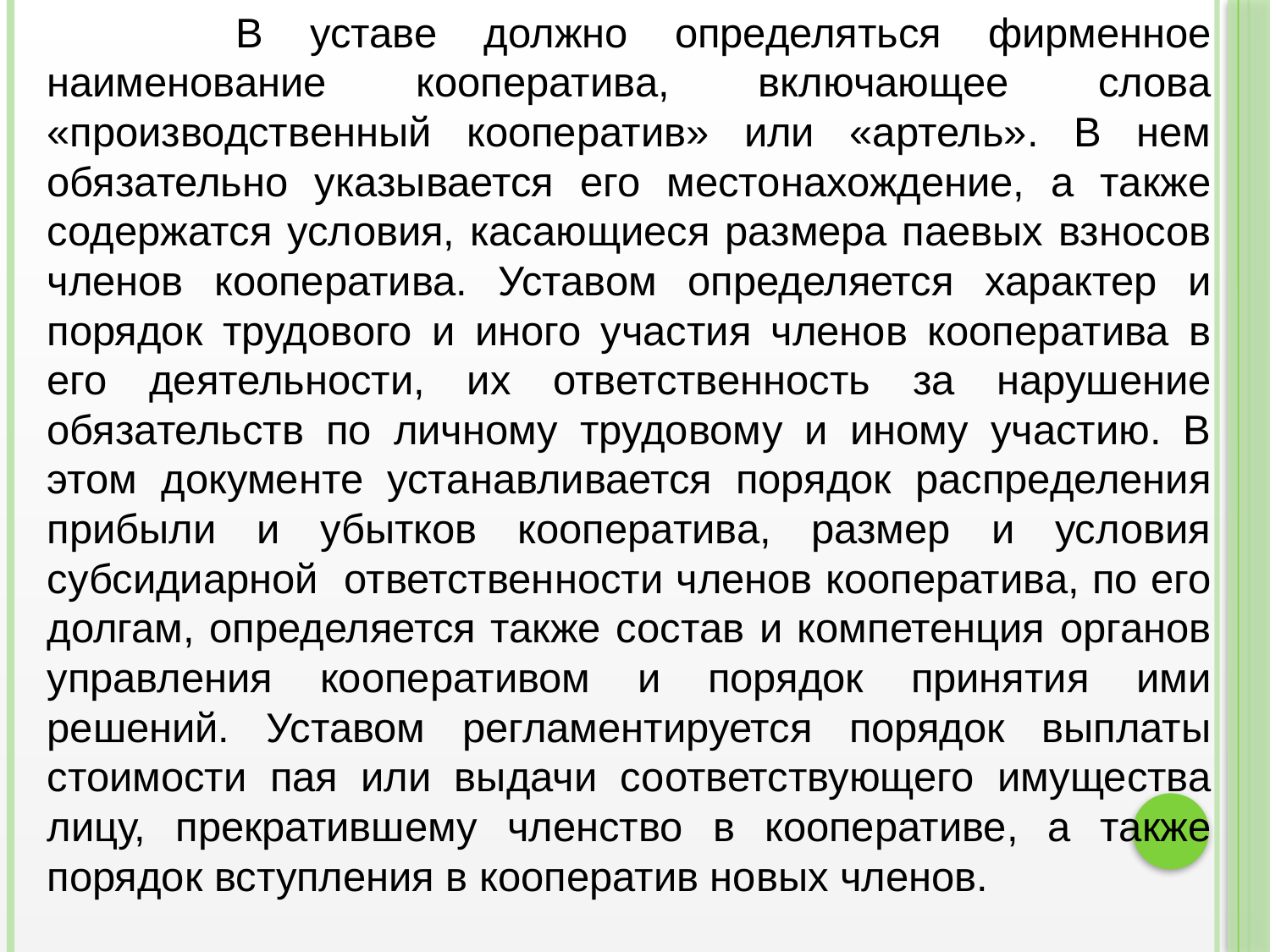

В уставе должно определяться фирменное наименование кооператива, включающее слова «производственный кооператив» или «артель». В нем обязательно указывается его местонахождение, а также содержатся условия, касающиеся размера паевых взносов членов кооператива. Уставом определяется характер и порядок трудового и иного участия членов кооператива в его деятельности, их ответственность за нарушение обязательств по личному трудовому и иному участию. В этом документе устанавливается порядок распределения прибыли и убытков кооператива, размер и условия субсидиарной  ответственности членов кооператива, по его долгам, определяется также состав и компетенция органов управления кооперативом и порядок принятия ими решений. Уставом регламентируется порядок выплаты стоимости пая или выдачи соответствующего имущества лицу, прекратившему членство в кооперативе, а также порядок вступления в кооператив новых членов.